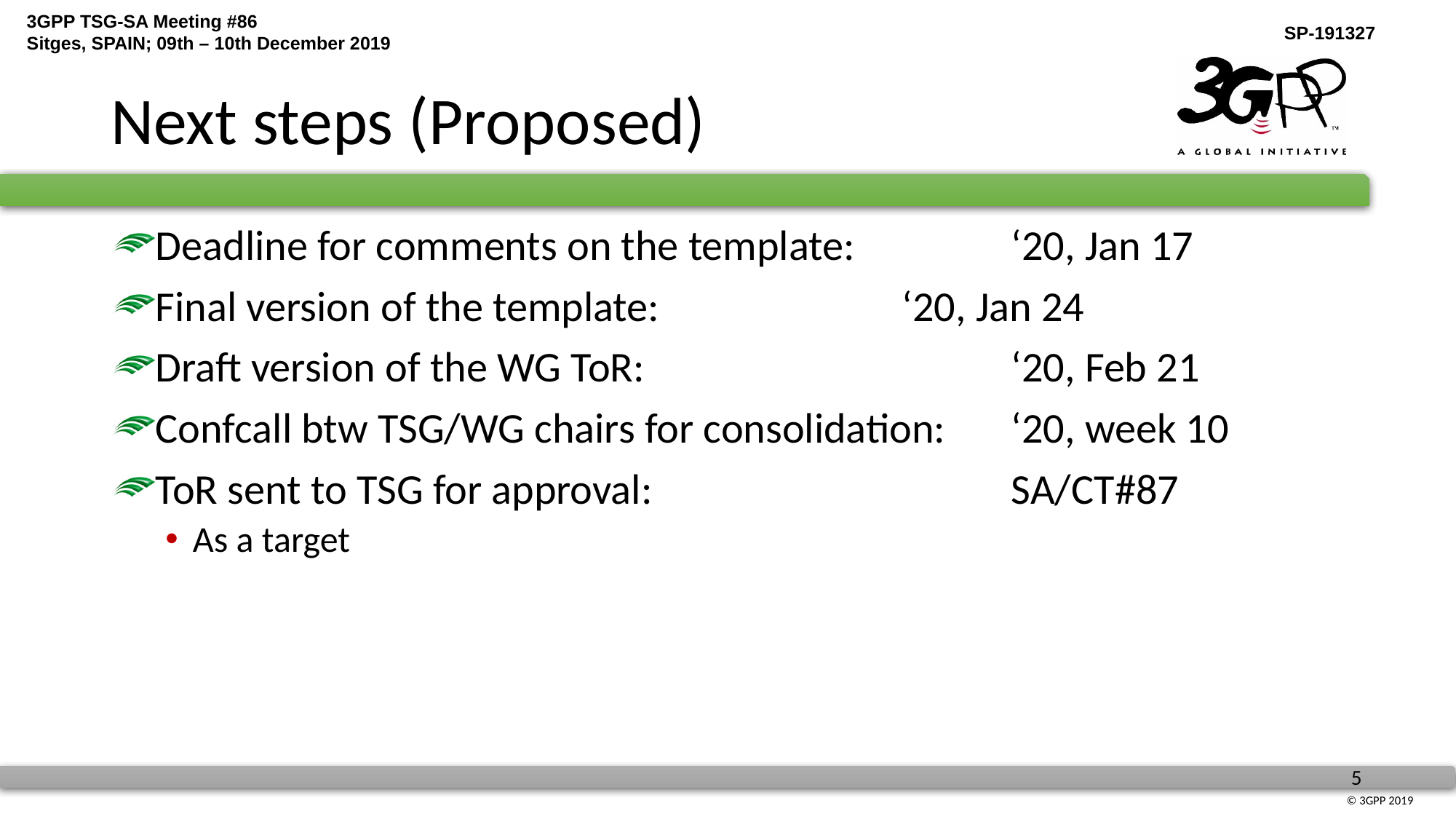

# Next steps (Proposed)
Deadline for comments on the template:		‘20, Jan 17
Final version of the template: 			‘20, Jan 24
Draft version of the WG ToR:				‘20, Feb 21
Confcall btw TSG/WG chairs for consolidation: 	‘20, week 10
ToR sent to TSG for approval:				SA/CT#87
As a target